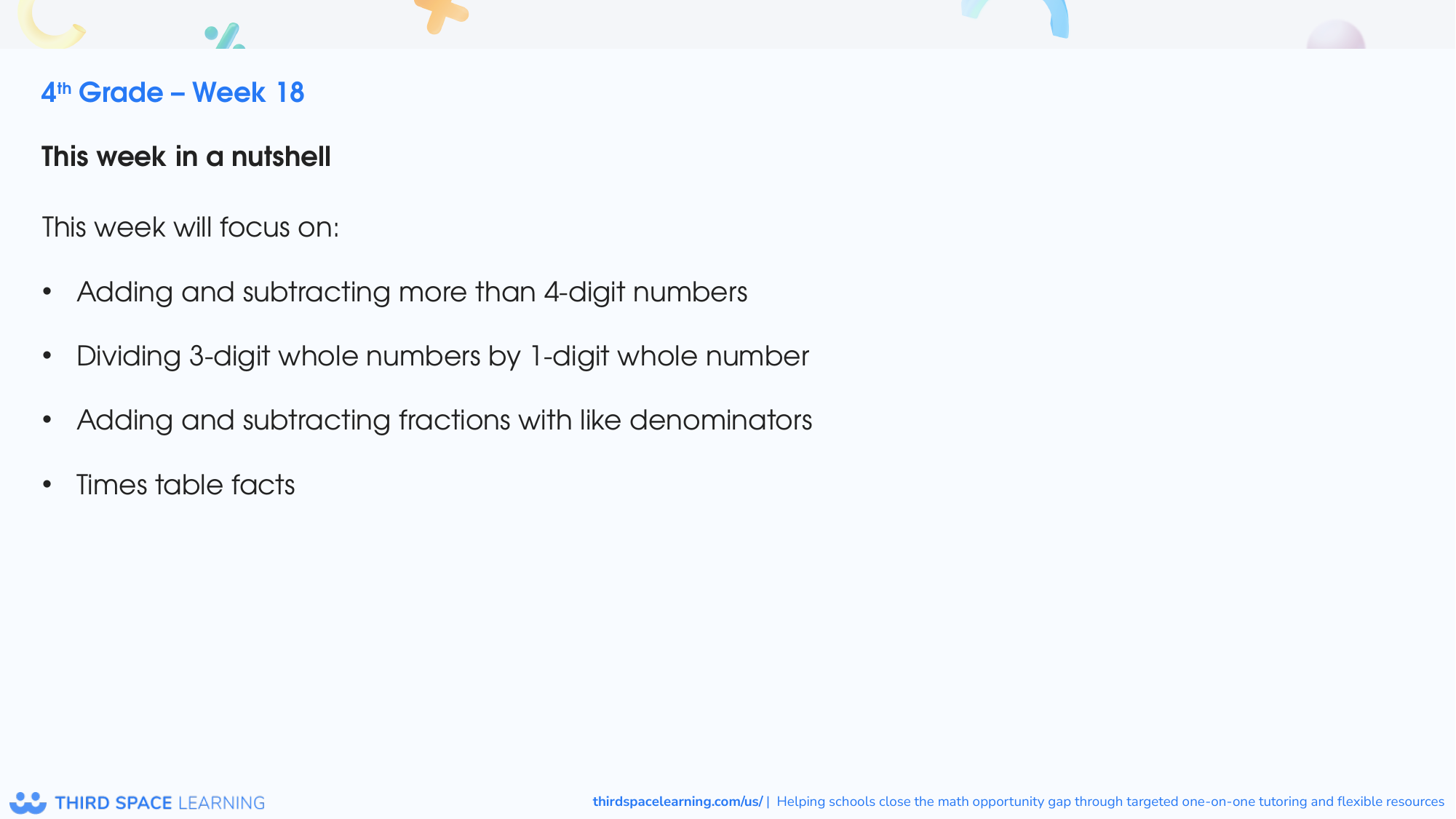

4th Grade – Week 18
This week in a nutshell
This week will focus on:
Adding and subtracting more than 4-digit numbers
Dividing 3-digit whole numbers by 1-digit whole number
Adding and subtracting fractions with like denominators
Times table facts